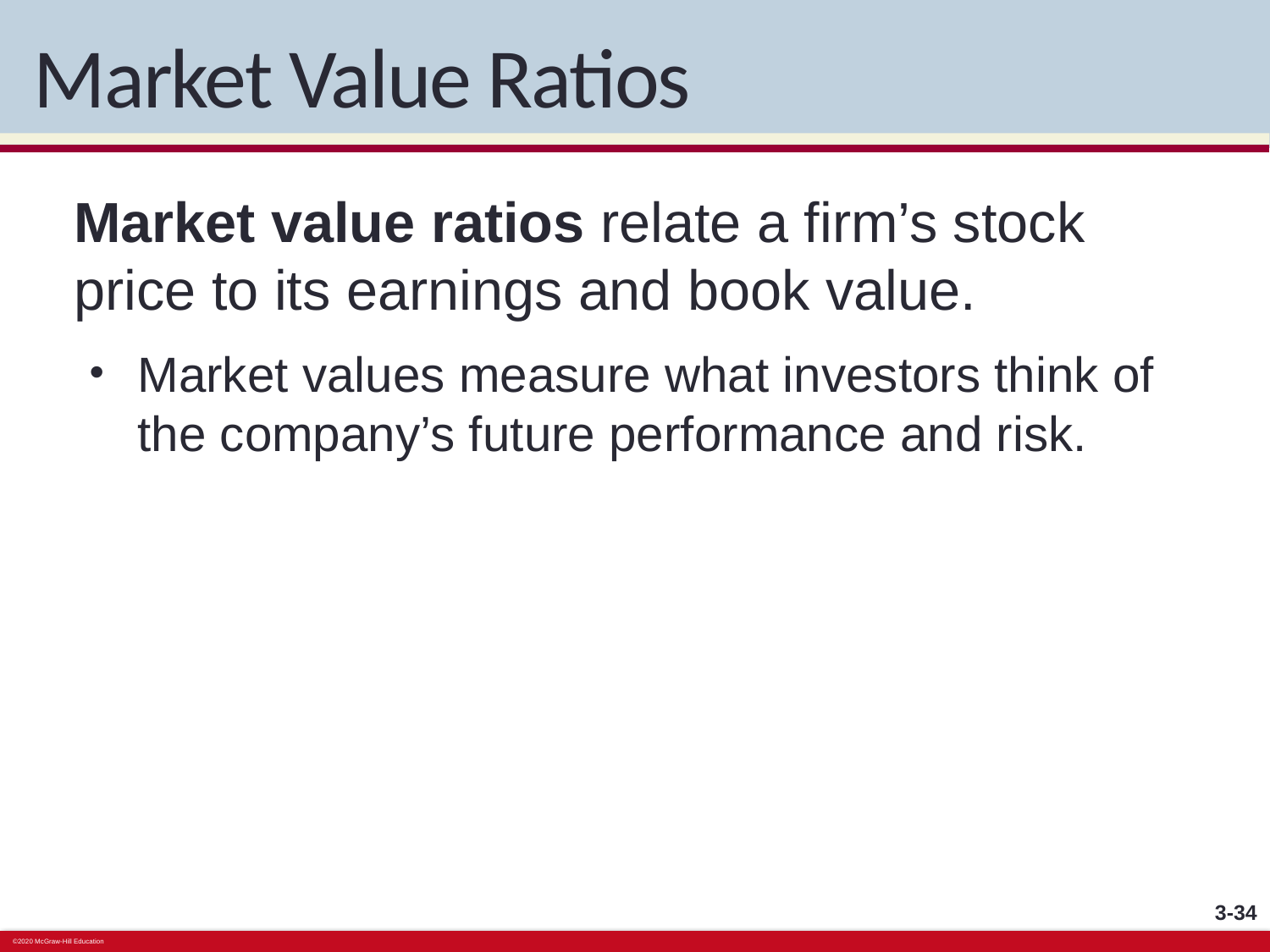

# Market Value Ratios
Market value ratios relate a firm’s stock price to its earnings and book value.
Market values measure what investors think of the company’s future performance and risk.